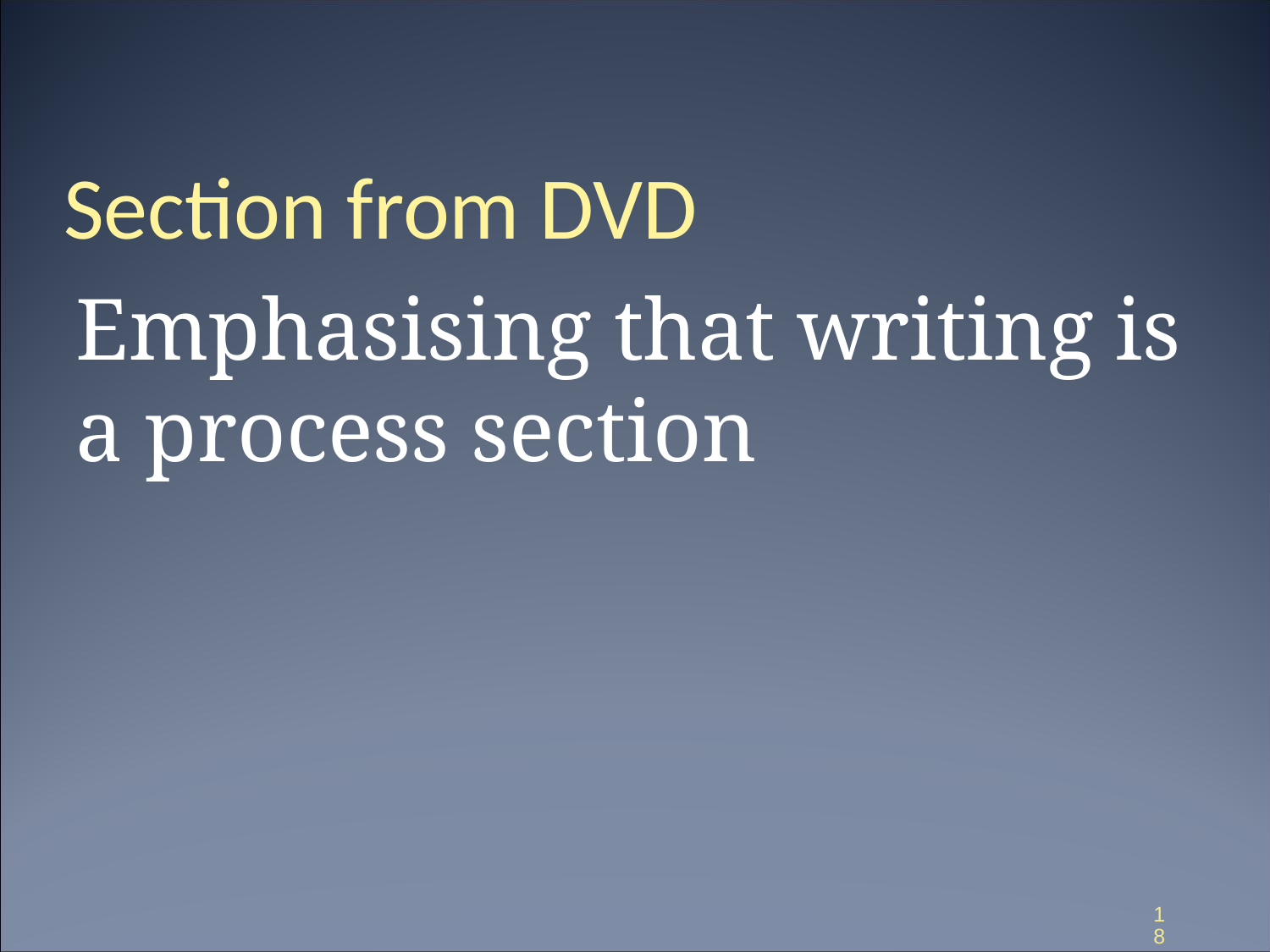

# Section from DVD
Emphasising that writing is a process section
18